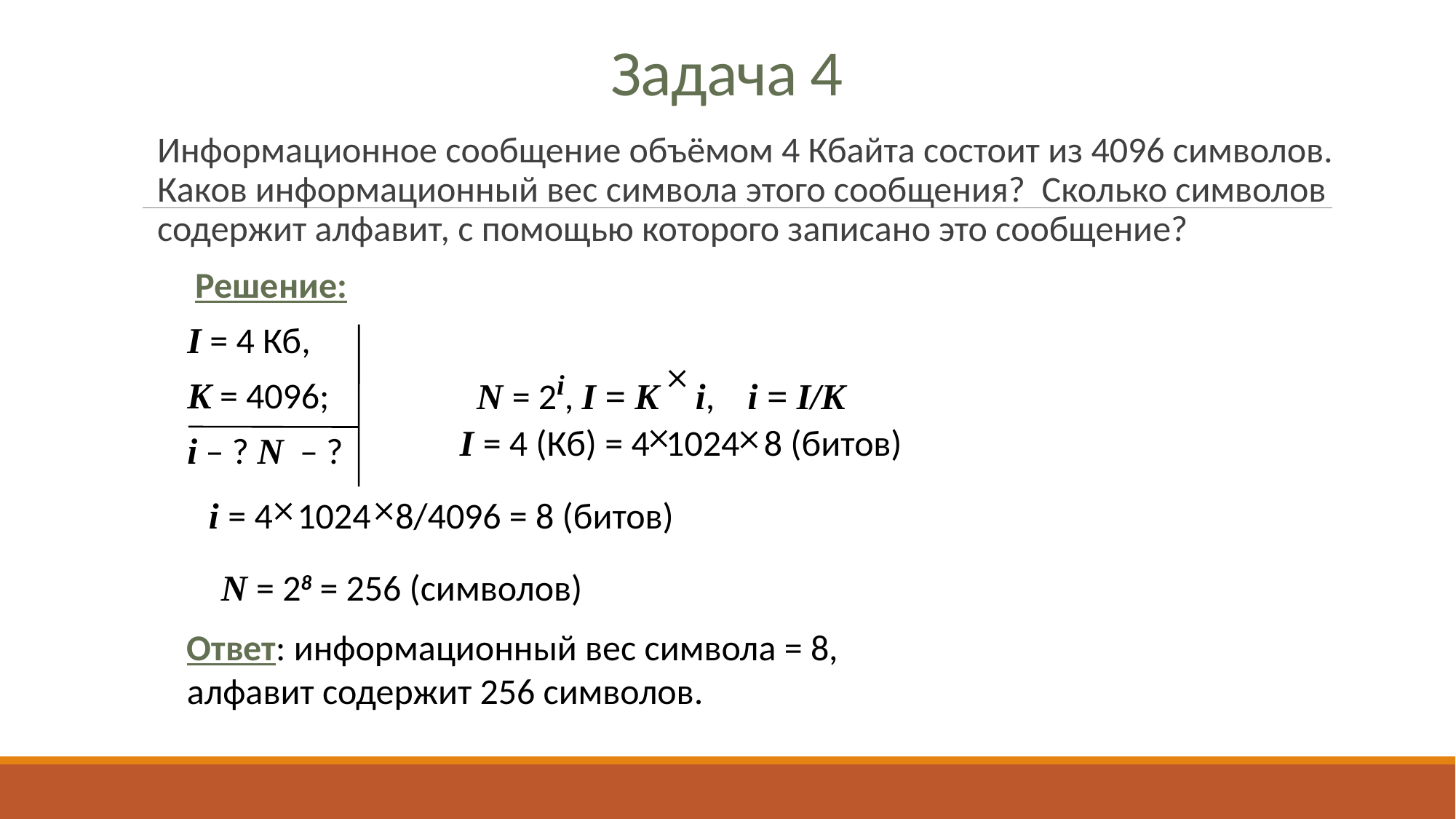

# Задача 4
Информационное сообщение объёмом 4 Кбайта состоит из 4096 символов. Каков информационный вес символа этого сообщения?  Сколько символов содержит алфавит, с помощью которого записано это сообщение?

I = 4 Кб,
K = 4096;
i – ? N  – ?
Решение:
N = 2i, I = K    i,    i = I/K
×
I = 4 (Кб) = 4  1024   8 (битов)
×
×
i = 4   1024   8/4096 = 8 (битов)
×
×
N = 28 = 256 (символов)
Ответ: информационный вес символа = 8,
алфавит содержит 256 символов.